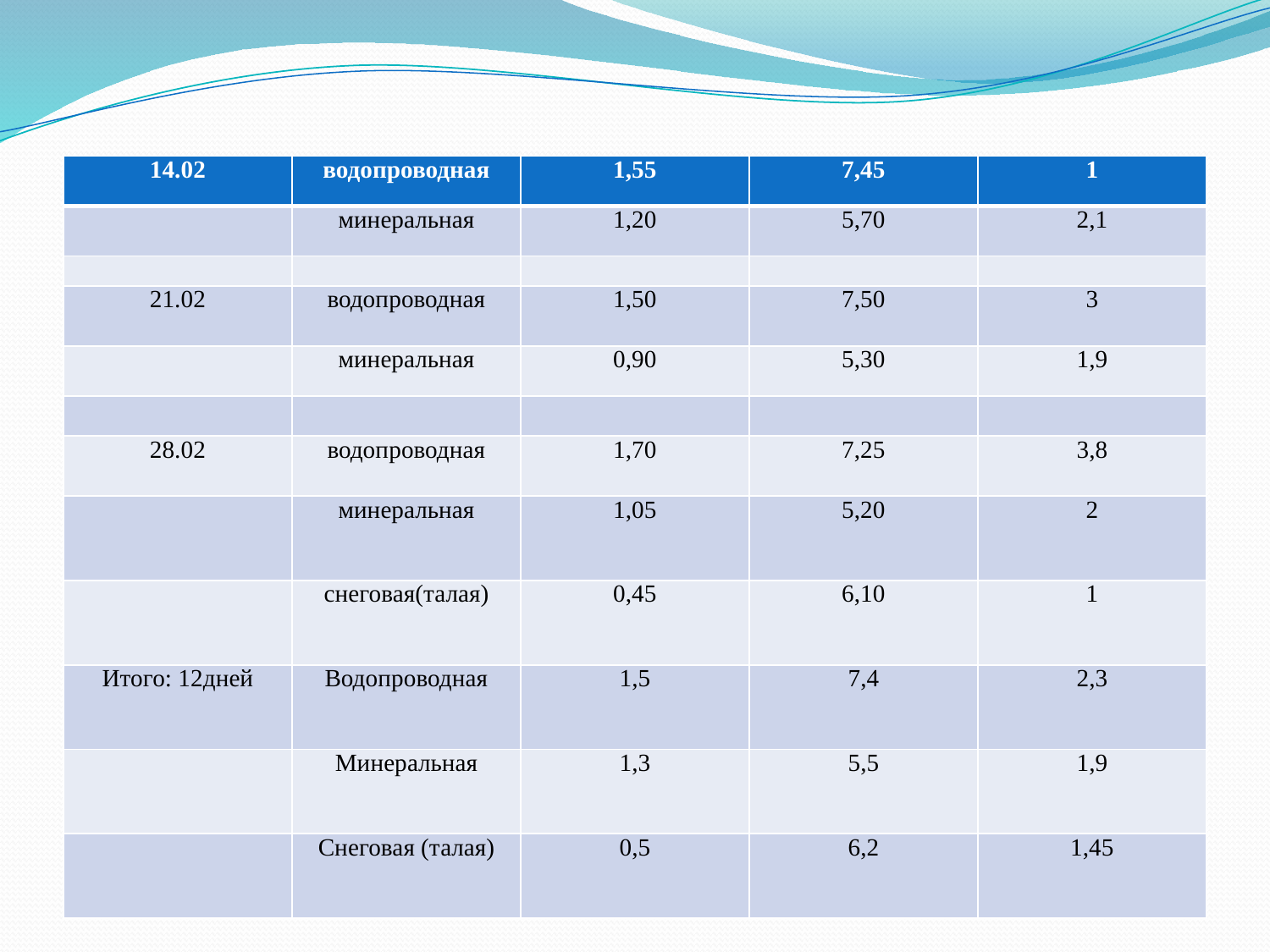

#
| 14.02 | водопроводная | 1,55 | 7,45 | 1 |
| --- | --- | --- | --- | --- |
|  | минеральная | 1,20 | 5,70 | 2,1 |
|  |  |  |  |  |
| 21.02 | водопроводная | 1,50 | 7,50 | 3 |
|  | минеральная | 0,90 | 5,30 | 1,9 |
|  |  |  |  |  |
| 28.02 | водопроводная | 1,70 | 7,25 | 3,8 |
|  | минеральная | 1,05 | 5,20 | 2 |
|  | снеговая(талая) | 0,45 | 6,10 | 1 |
| Итого: 12дней | Водопроводная | 1,5 | 7,4 | 2,3 |
|  | Минеральная | 1,3 | 5,5 | 1,9 |
|  | Снеговая (талая) | 0,5 | 6,2 | 1,45 |